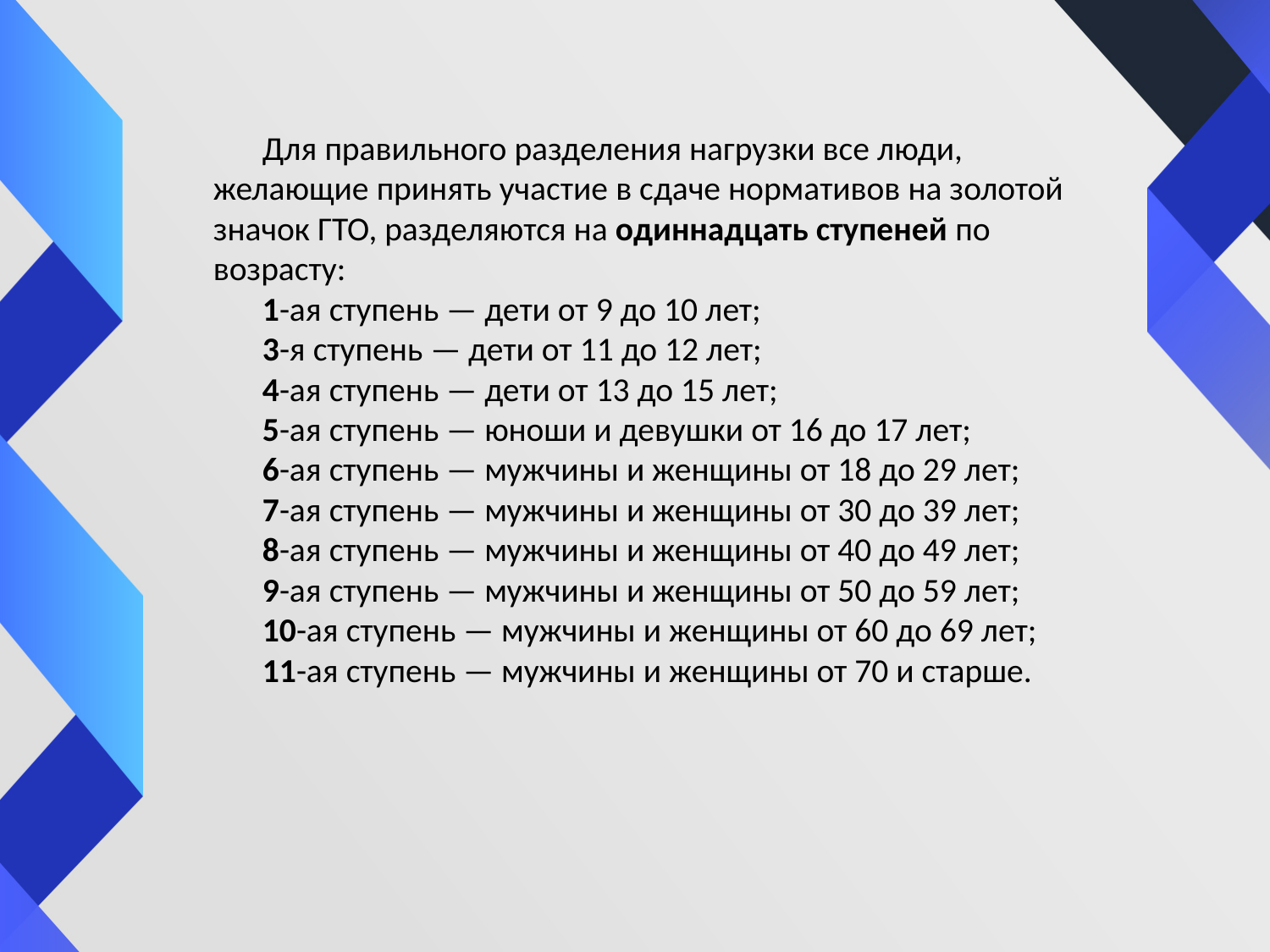

Для правильного разделения нагрузки все люди, желающие принять участие в сдаче нормативов на золотой значок ГТО, разделяются на одиннадцать ступеней по возрасту:
1-ая ступень — дети от 9 до 10 лет;
3-я ступень — дети от 11 до 12 лет;
4-ая ступень — дети от 13 до 15 лет;
5-ая ступень — юноши и девушки от 16 до 17 лет;
6-ая ступень — мужчины и женщины от 18 до 29 лет;
7-ая ступень — мужчины и женщины от 30 до 39 лет;
8-ая ступень — мужчины и женщины от 40 до 49 лет;
9-ая ступень — мужчины и женщины от 50 до 59 лет;
10-ая ступень — мужчины и женщины от 60 до 69 лет;
11-ая ступень — мужчины и женщины от 70 и старше.